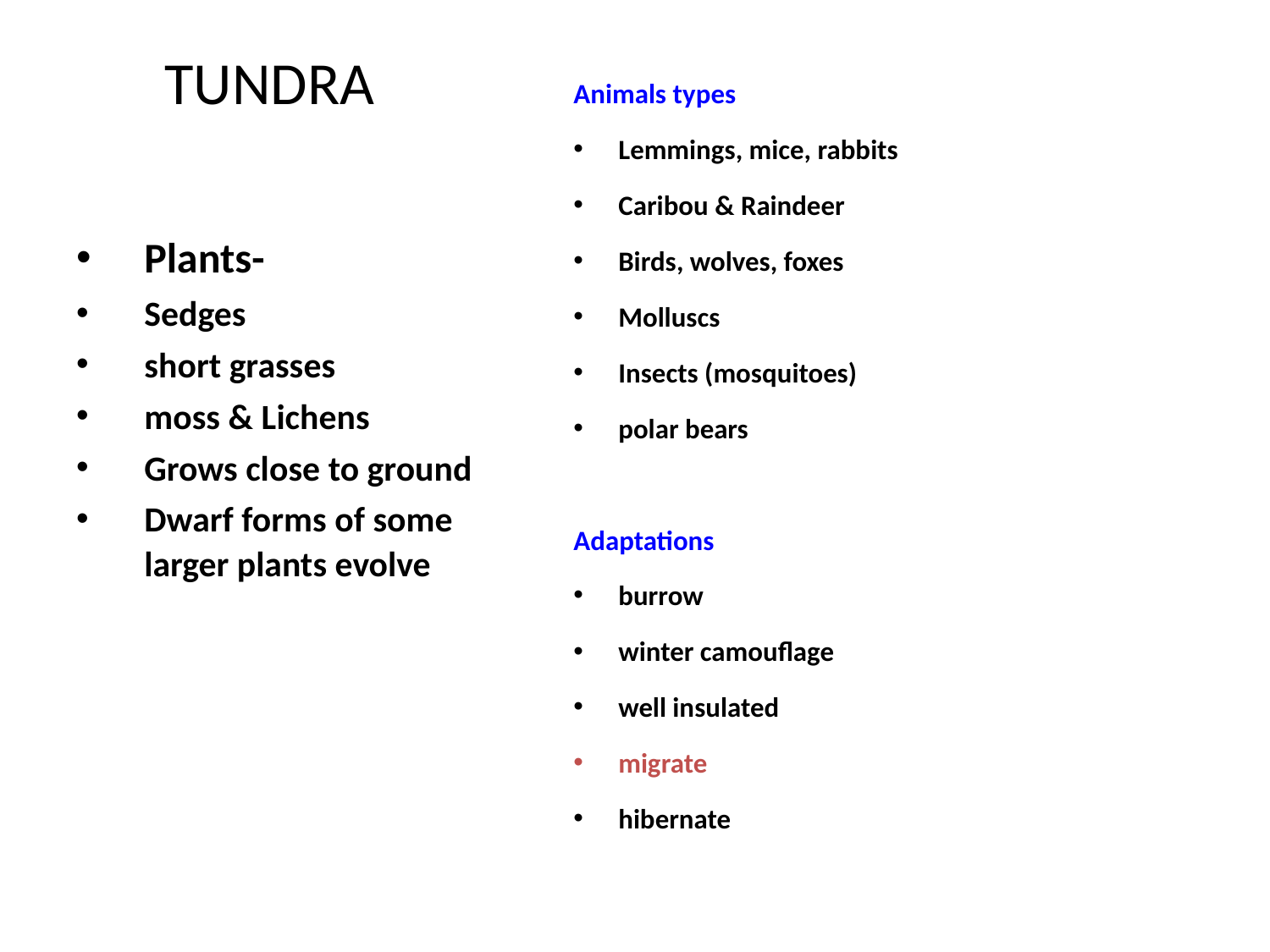

# TUNDRA
Animals types
Lemmings, mice, rabbits
Caribou & Raindeer
Birds, wolves, foxes
Molluscs
Insects (mosquitoes)
polar bears

Adaptations
burrow
winter camouflage
well insulated
migrate
hibernate
Plants-
Sedges
short grasses
moss & Lichens
Grows close to ground
Dwarf forms of some larger plants evolve